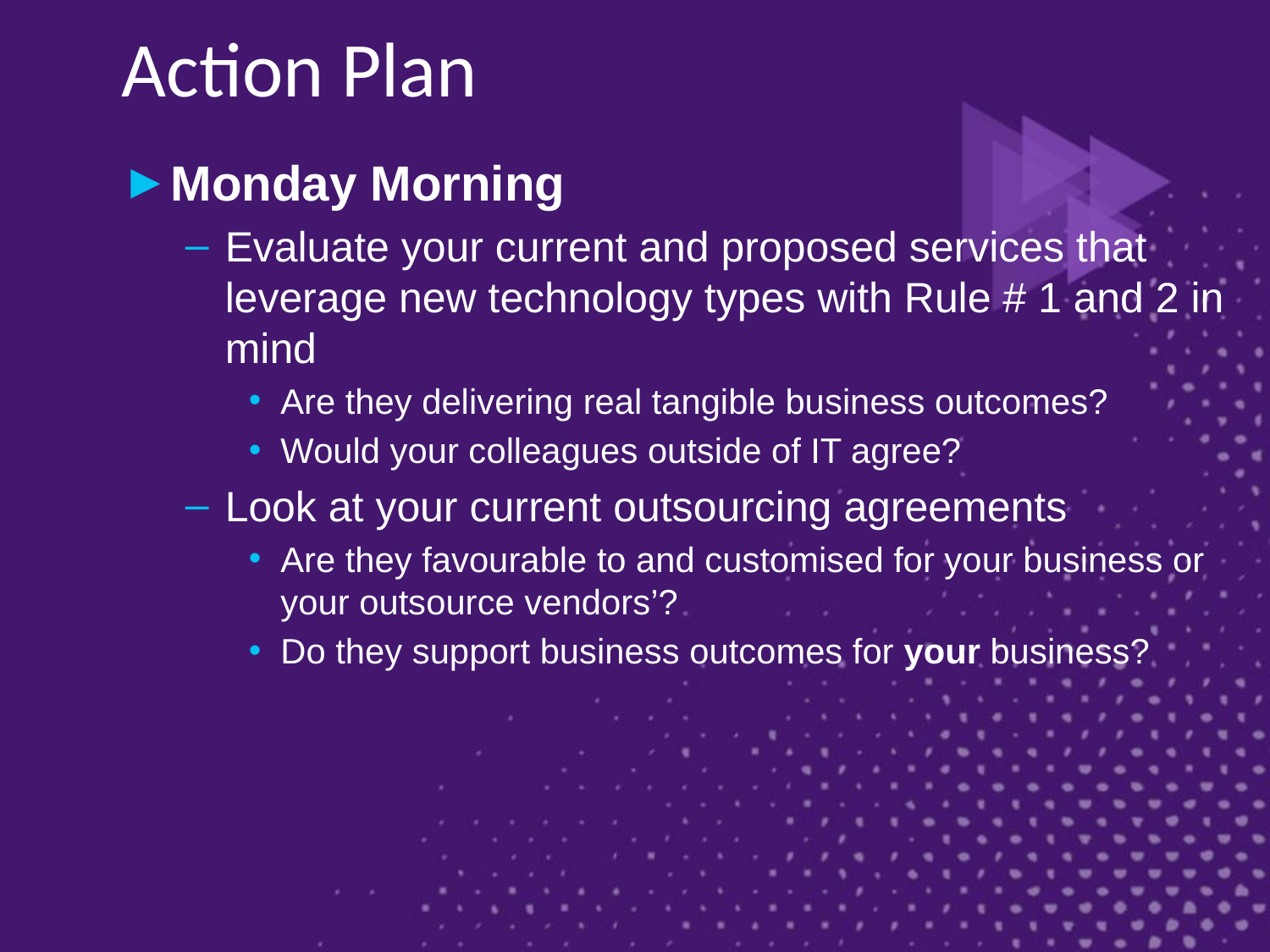

Monday Morning
Evaluate your current and proposed services that leverage new technology types with Rule # 1 and 2 in mind
Are they delivering real tangible business outcomes?
Would your colleagues outside of IT agree?
Look at your current outsourcing agreements
Are they favourable to and customised for your business or your outsource vendors’?
Do they support business outcomes for your business?